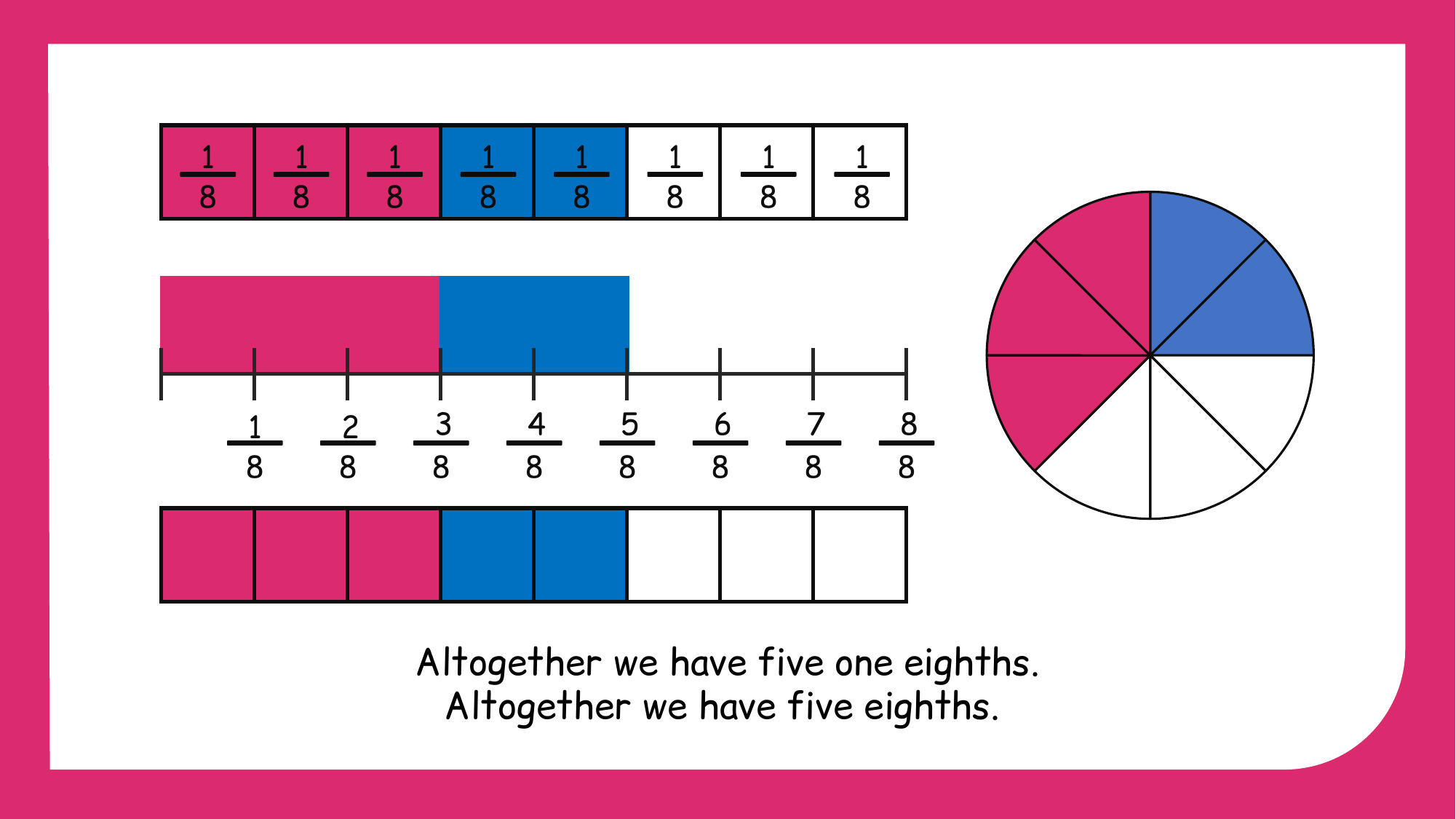

1
8

1
8

1
8

1
8

1
8

1
8

1
8

1
8

### Chart

| Category | Sales |
|---|---|
| 1st Qtr | 2.0 |
| 2nd Qtr | 2.0 |
| 3rd Qtr | 2.0 |
| 4th Qtr | 2.0 |
| 5th Qtr | 2.0 |
| 6th Qtr | 2.0 |
| 7th Qtr | 2.0 |
| 8th Qtr | 2.0 |

3
8

4
8

5
8

6
8

7
8

8
8

1
8

2
8

Altogether we have five one eighths.
Altogether we have five eighths.